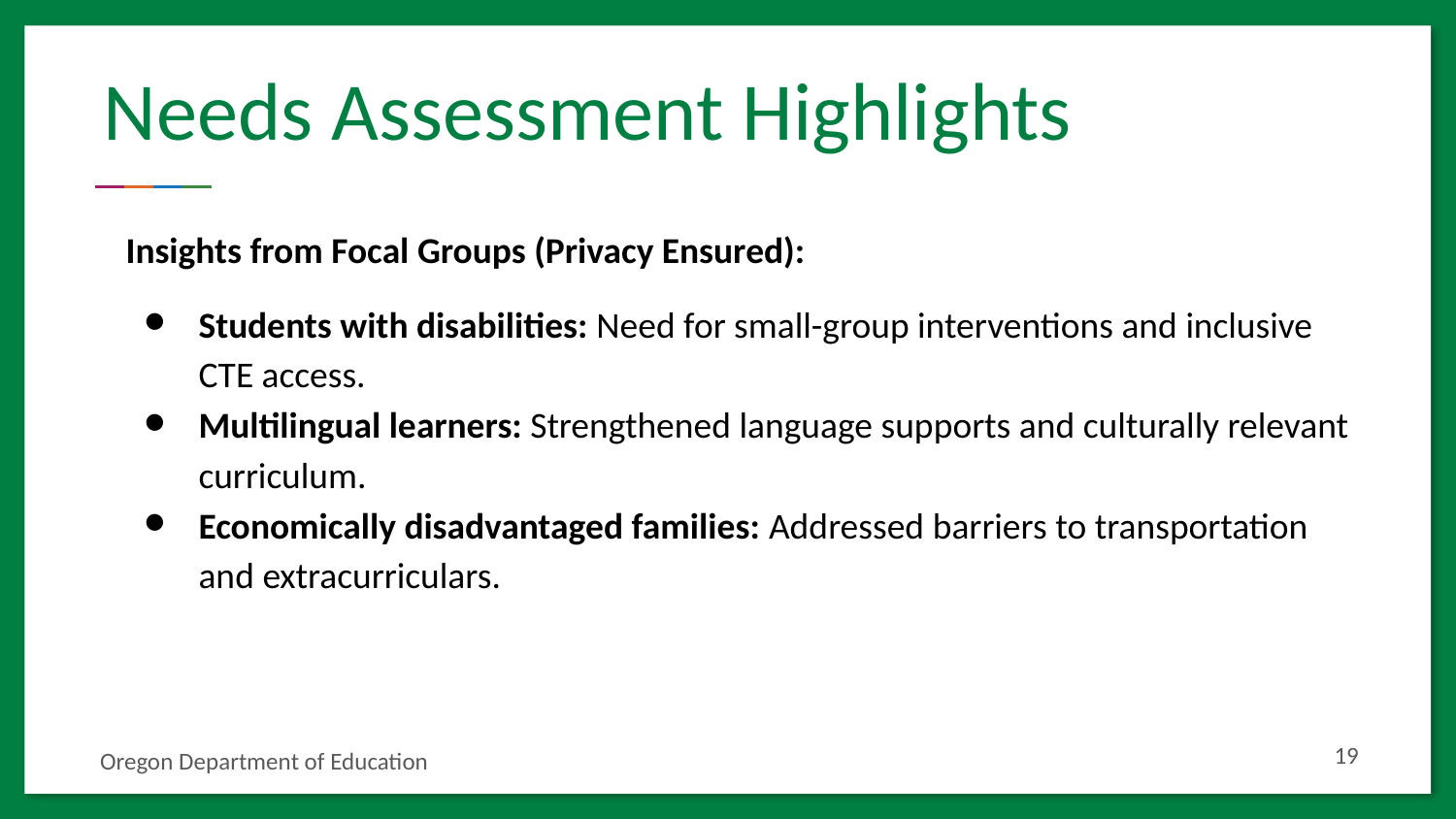

# Needs Assessment Highlights
Insights from Focal Groups (Privacy Ensured):
Students with disabilities: Need for small-group interventions and inclusive CTE access.
Multilingual learners: Strengthened language supports and culturally relevant curriculum.
Economically disadvantaged families: Addressed barriers to transportation and extracurriculars.

19